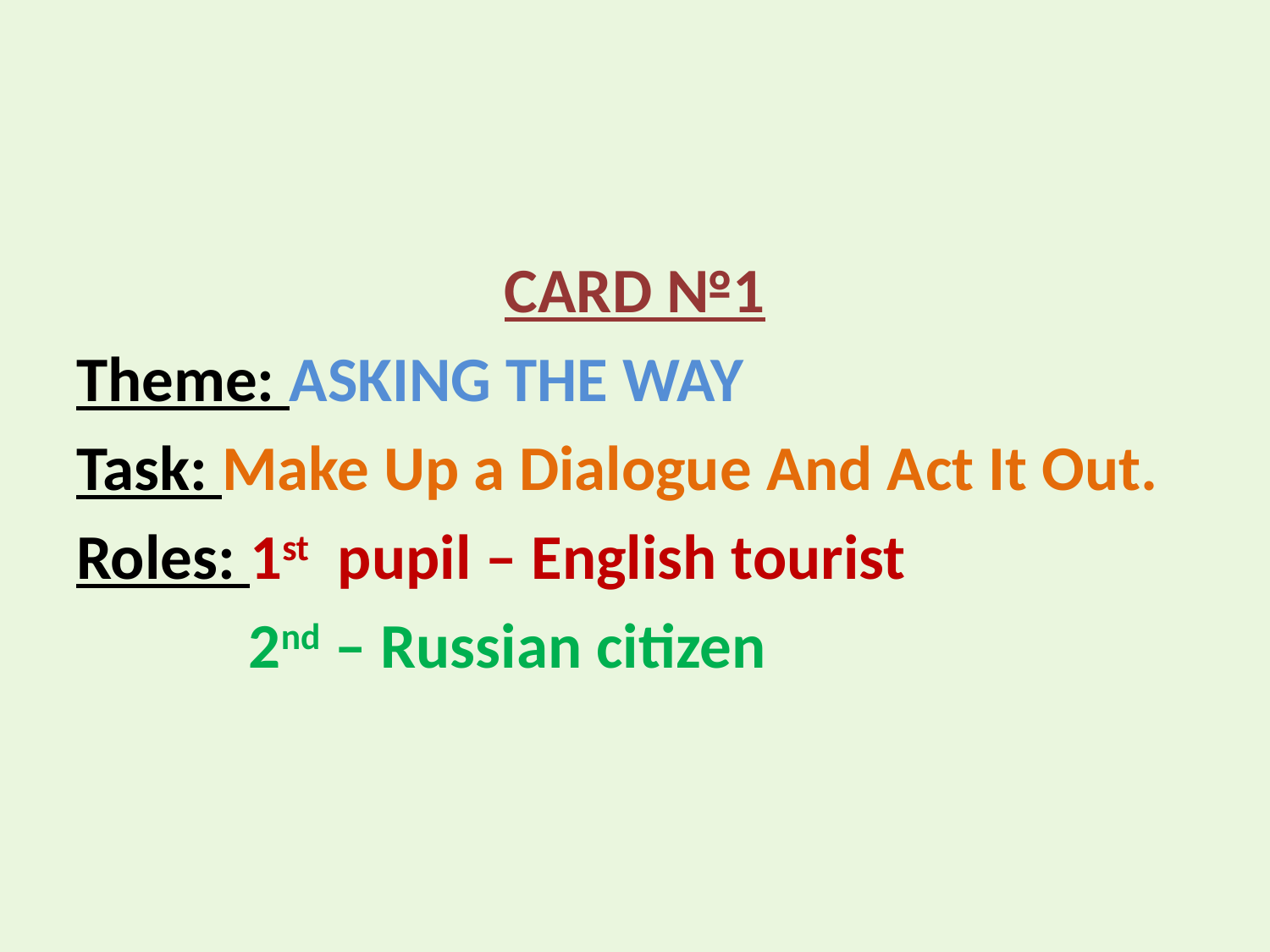

CARD №1
Theme: ASKING THE WAY
Task: Make Up a Dialogue And Act It Out.
Roles: 1st  pupil – English tourist
            2nd – Russian citizen